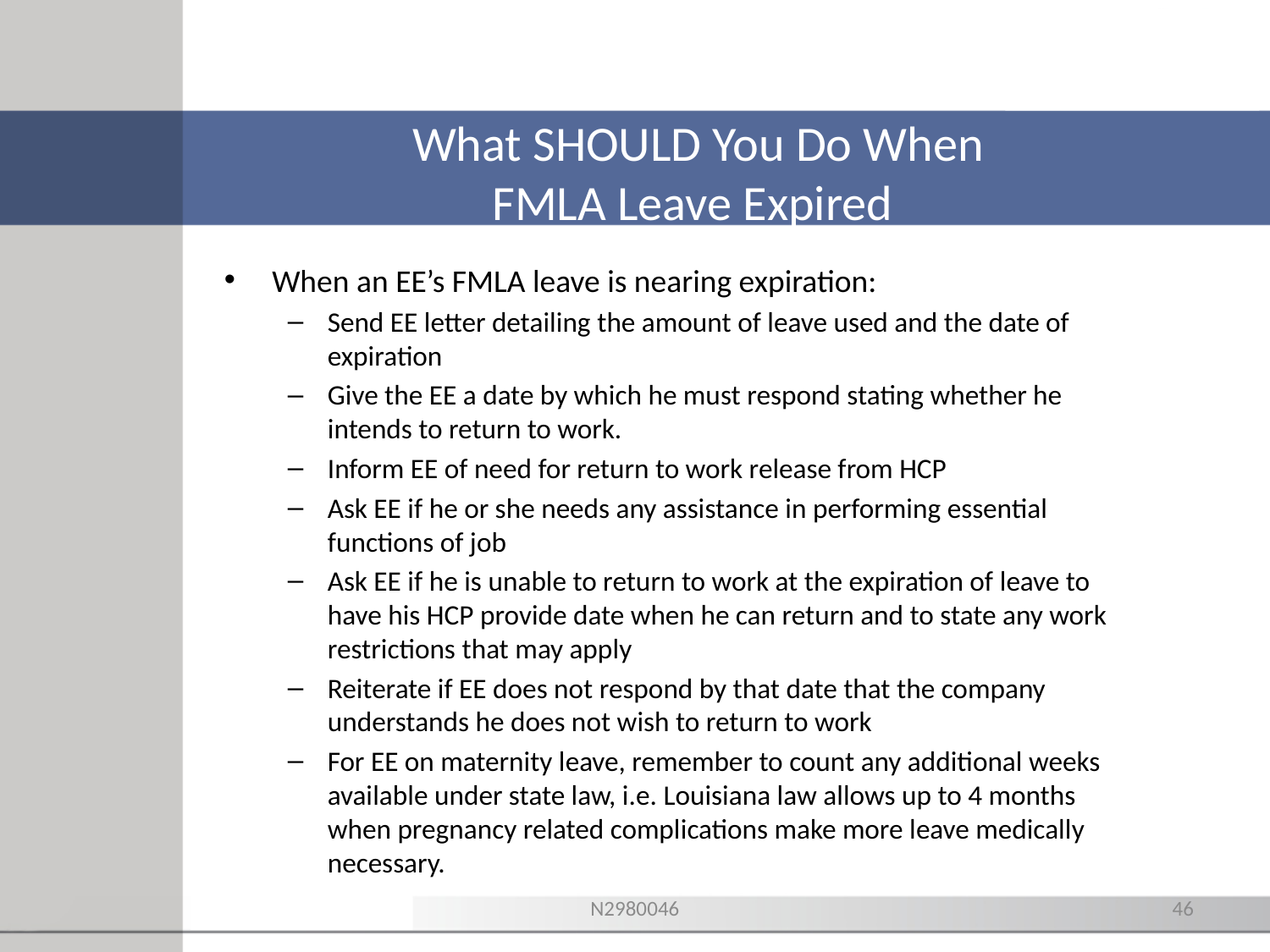

What SHOULD You Do When
FMLA Leave Expired
When an EE’s FMLA leave is nearing expiration:
Send EE letter detailing the amount of leave used and the date of expiration
Give the EE a date by which he must respond stating whether he intends to return to work.
Inform EE of need for return to work release from HCP
Ask EE if he or she needs any assistance in performing essential functions of job
Ask EE if he is unable to return to work at the expiration of leave to have his HCP provide date when he can return and to state any work restrictions that may apply
Reiterate if EE does not respond by that date that the company understands he does not wish to return to work
For EE on maternity leave, remember to count any additional weeks available under state law, i.e. Louisiana law allows up to 4 months when pregnancy related complications make more leave medically necessary.

N2980046
46